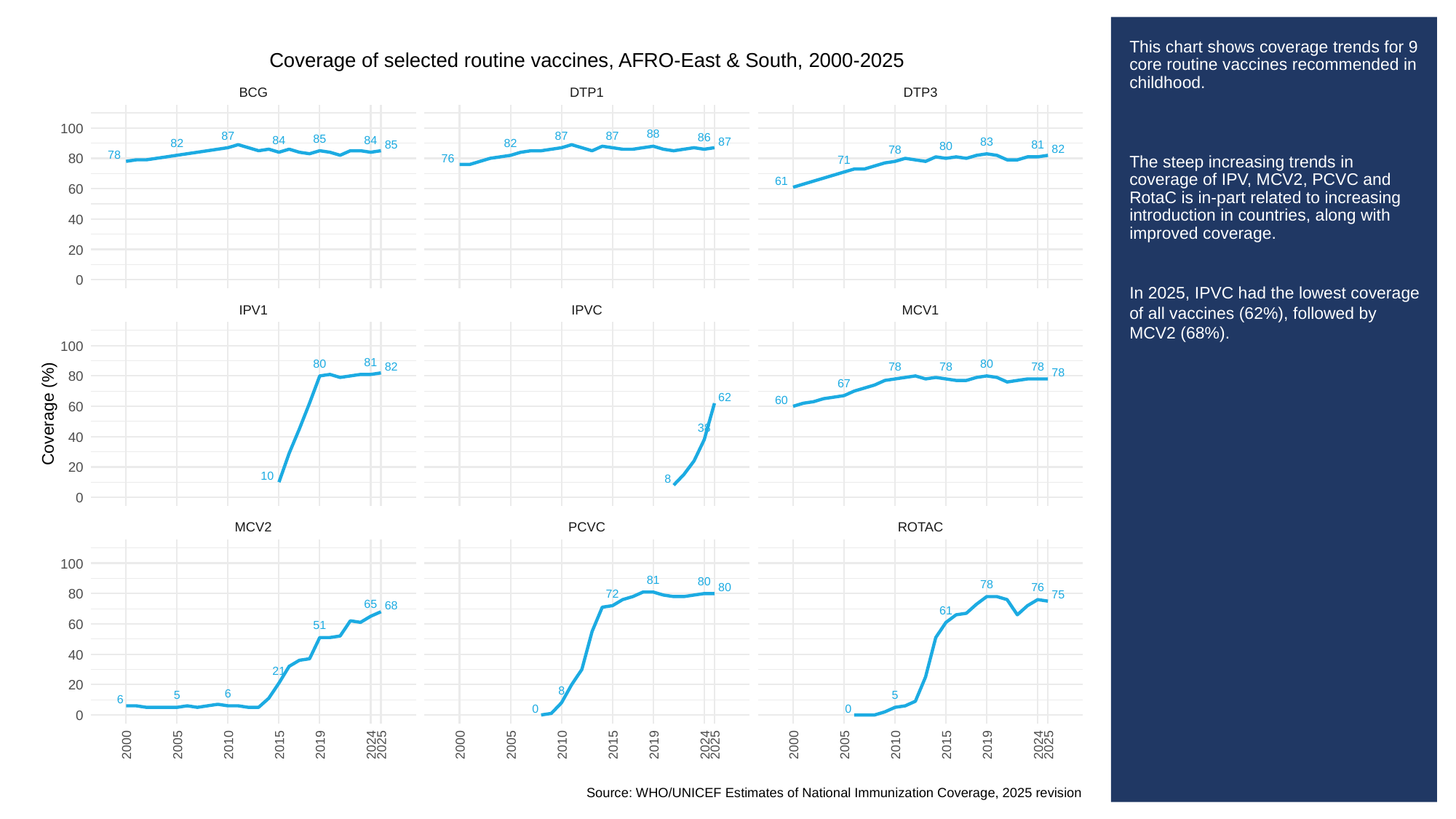

# This chart shows coverage trends for 9 core routine vaccines recommended in childhood.

The steep increasing trends in coverage of IPV, MCV2, PCVC and RotaC is in-part related to increasing introduction in countries, along with improved coverage.

In 2025, IPVC had the lowest coverage of all vaccines (62%), followed by MCV2 (68%).

Coverage of selected routine vaccines, AFRO-East & South, 2000-2025
BCG
DTP1
DTP3

100

88
87
87
87
86
85
84
84
87
83
82
82
85
81
80

82

78
78
80
76

71

61
60

40

20

0

IPV1
IPVC
MCV1

100

81
80
80

82
78
78
78
78
80

67

62
60
60

Coverage (%)

38
40

20

10
8

0

MCV2
PCVC
ROTAC

100

81
80

78
80
76
80
72
75

65
68
61

60
51

40

21

20

8
6
5
5
6

0
0
0

2000
2005
2010
2015
2019
2024
2025
2000
2005
2010
2015
2019
2024
2025
2000
2005
2010
2015
2019
2024
2025
Source: WHO/UNICEF Estimates of National Immunization Coverage, 2025 revision